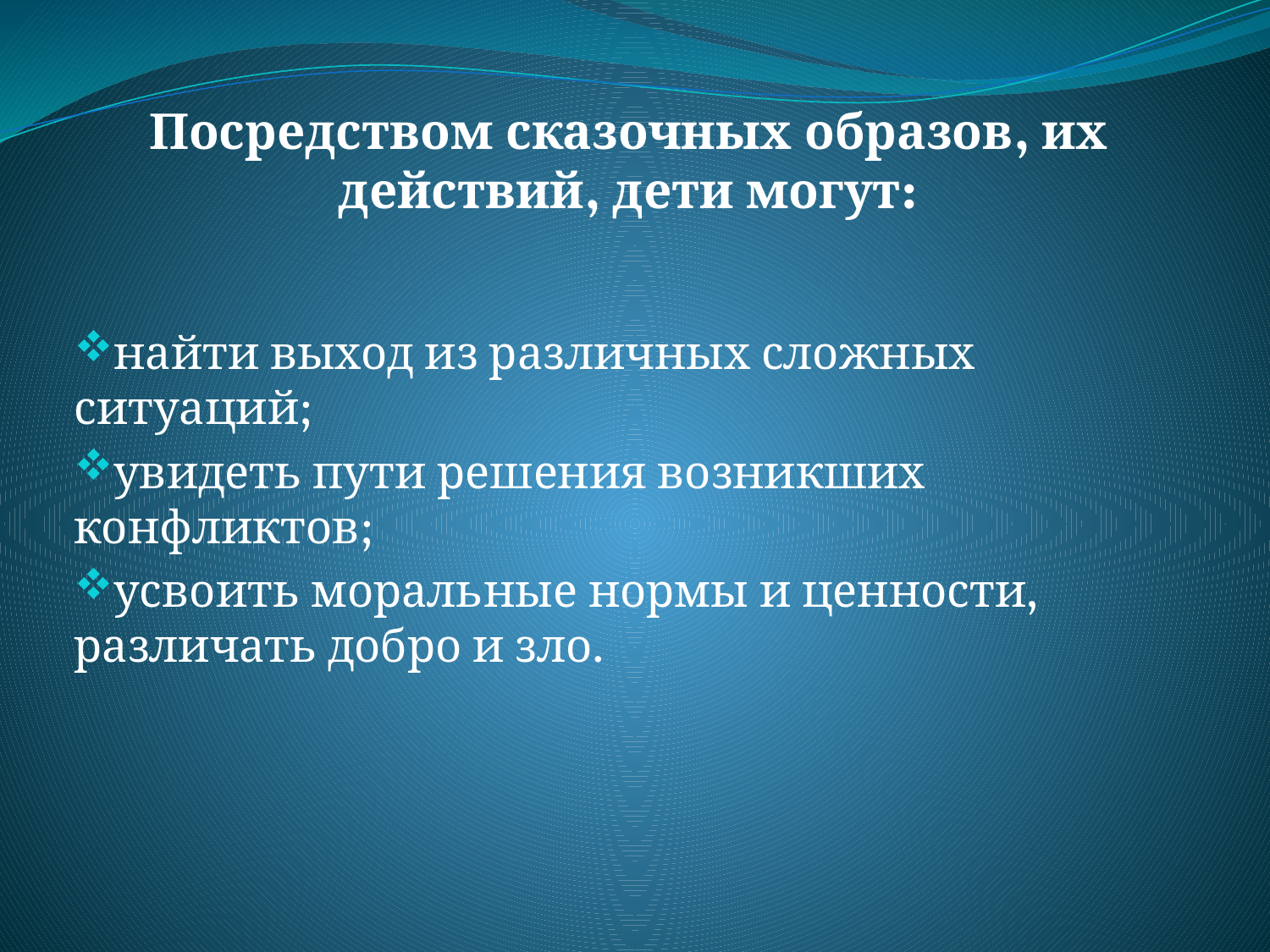

# Посредством сказочных образов, их действий, дети могут:
найти выход из различных сложных ситуаций;
увидеть пути решения возникших конфликтов;
усвоить моральные нормы и ценности, различать добро и зло.